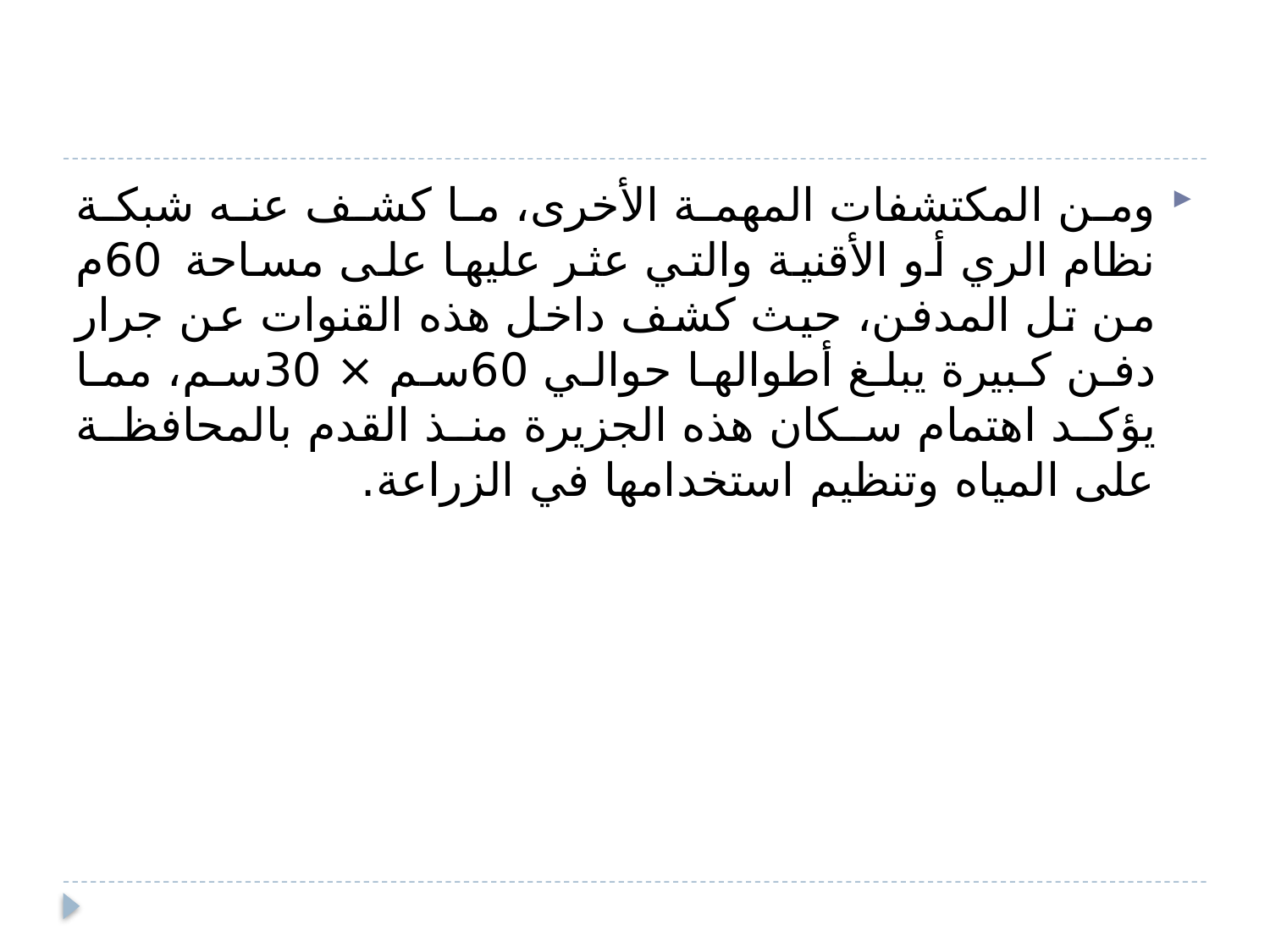

#
ومن المكتشفات المهمة الأخرى، ما كشف عنه شبكة نظام الري أو الأقنية والتي عثر عليها على مساحة 60م من تل المدفن، حيث كشف داخل هذه القنوات عن جرار دفن كبيرة يبلغ أطوالها حوالي 60سم × 30سم، مما يؤكد اهتمام سكان هذه الجزيرة منذ القدم بالمحافظة على المياه وتنظيم استخدامها في الزراعة.